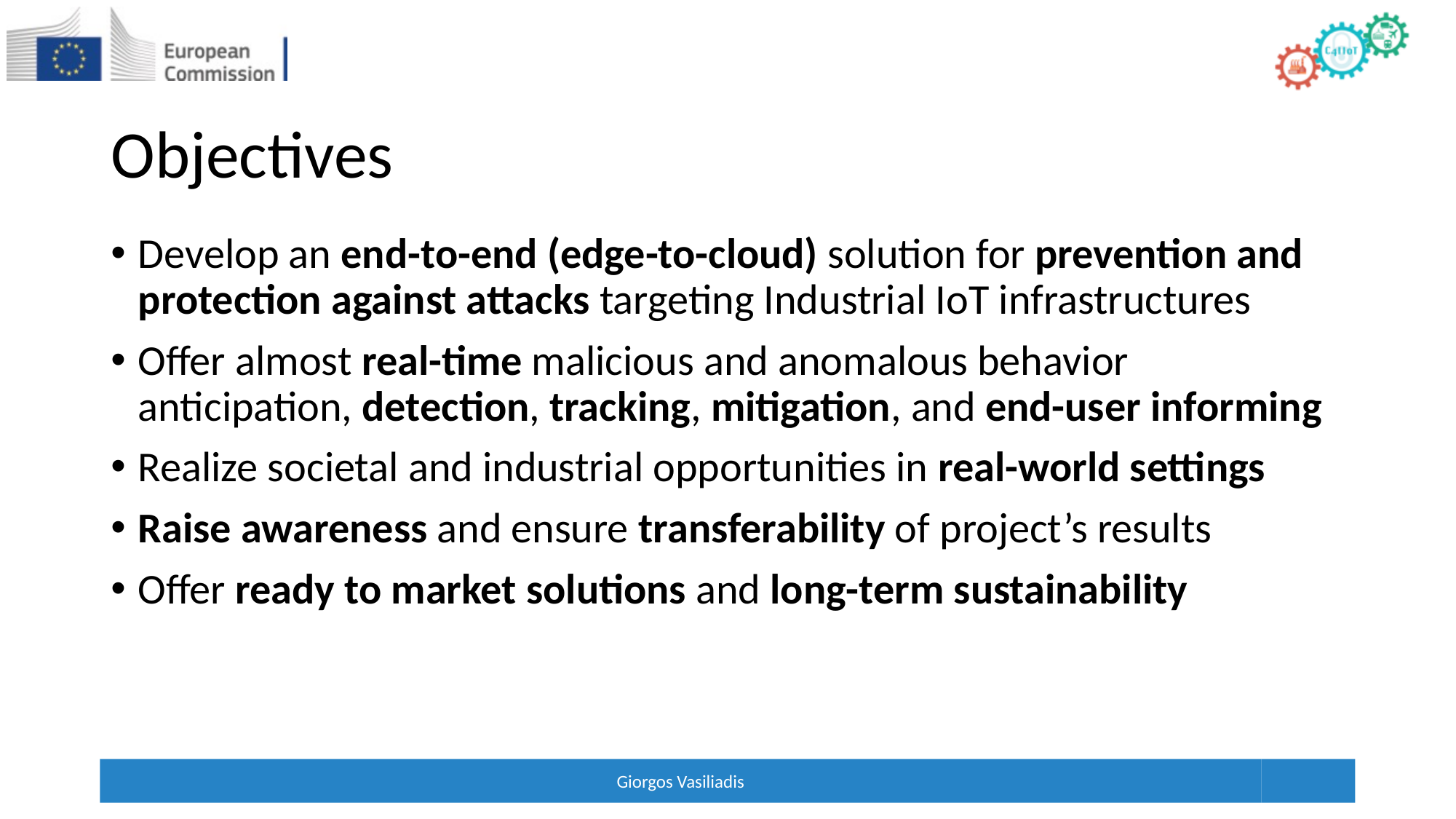

# Objectives
Develop an end-to-end (edge-to-cloud) solution for prevention and protection against attacks targeting Industrial IoT infrastructures
Offer almost real-time malicious and anomalous behavior anticipation, detection, tracking, mitigation, and end-user informing
Realize societal and industrial opportunities in real-world settings
Raise awareness and ensure transferability of project’s results
Offer ready to market solutions and long-term sustainability
Giorgos Vasiliadis